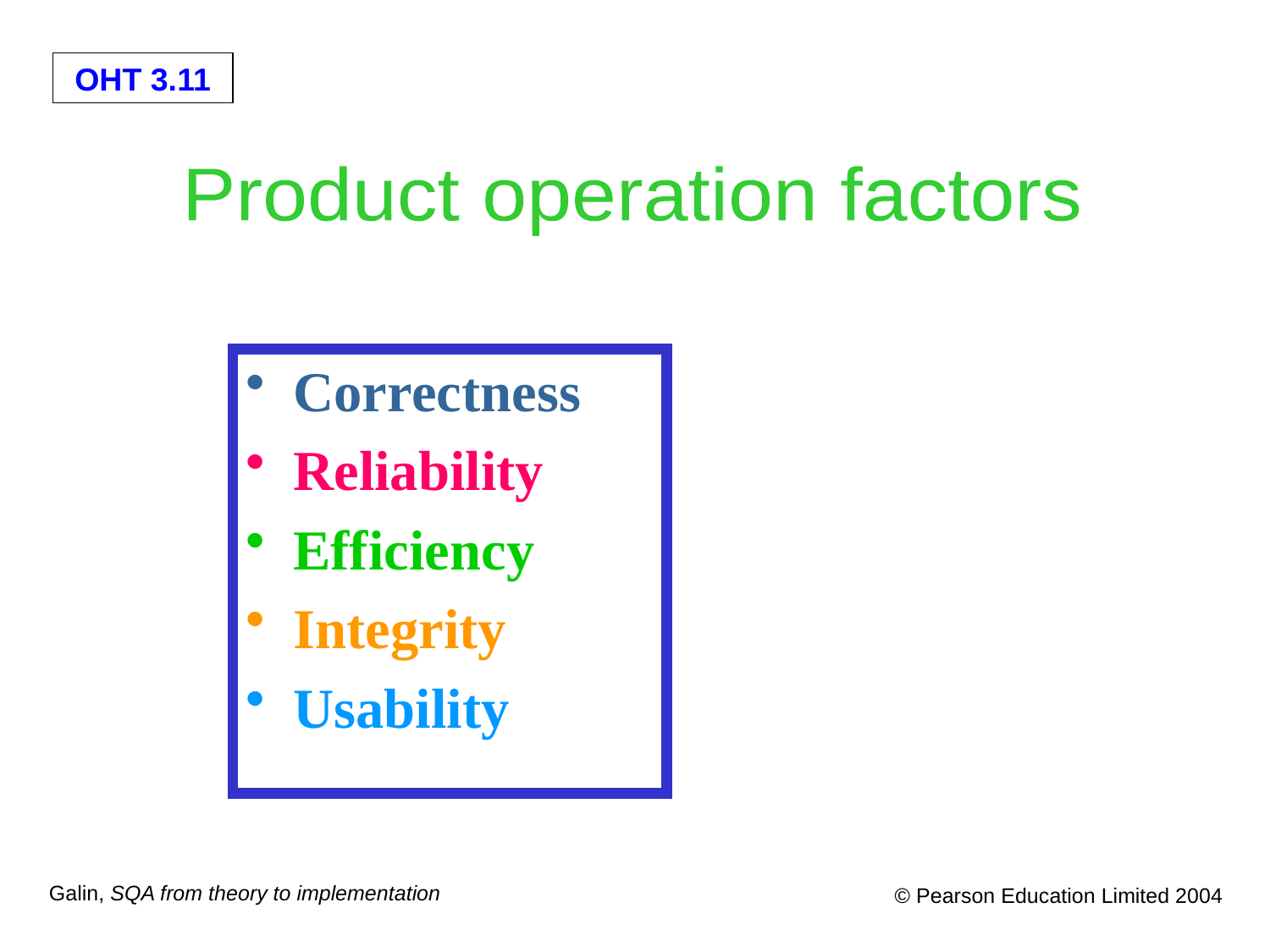

Product operation factors
Correctness
Reliability
Efficiency
Integrity
Usability